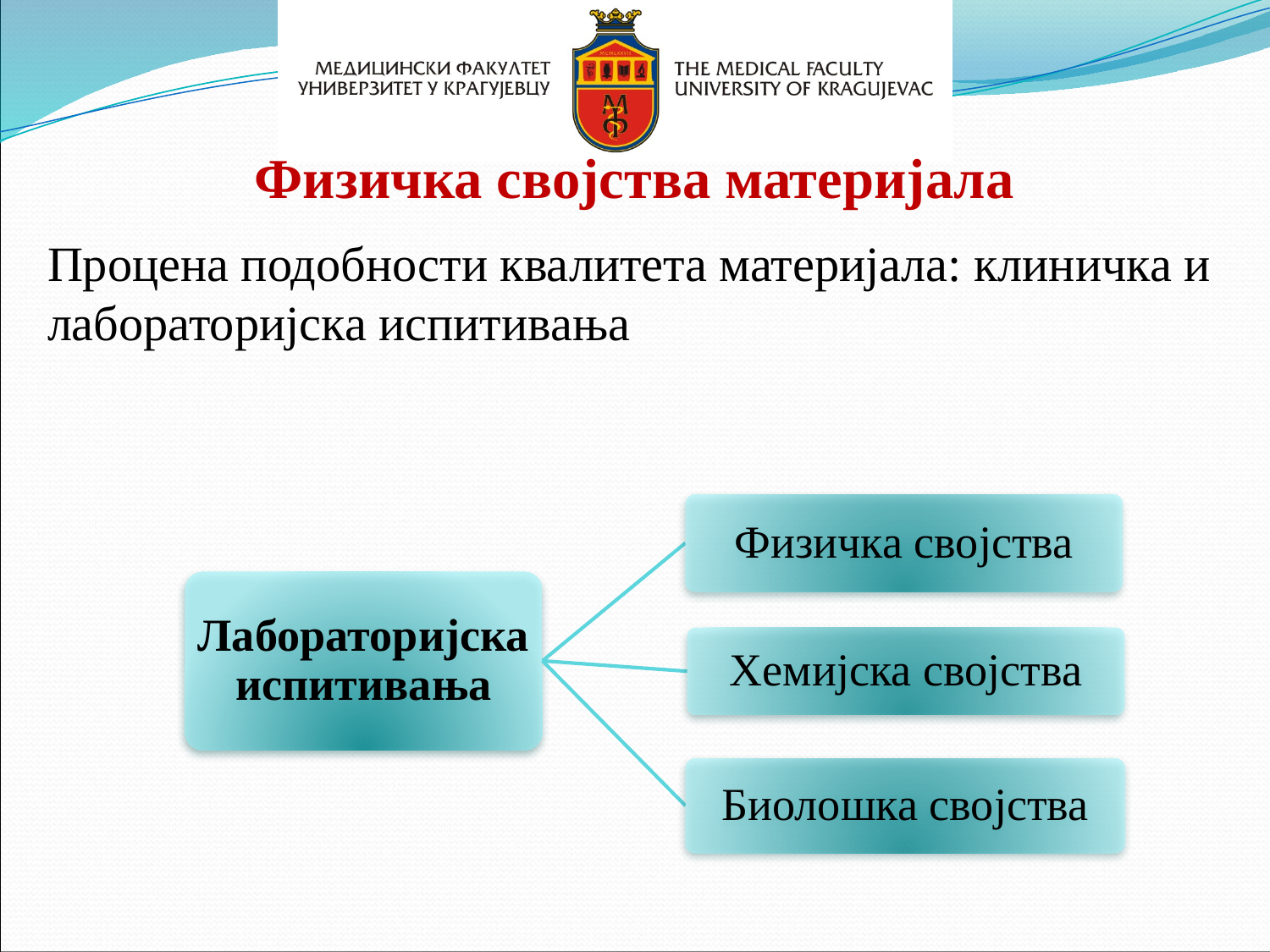

Физичка својства материјала
Процена подобности квалитета материјала: клиничка и лабораторијска испитивања
Лабораторијска испитивања

Физичка својства

Хемијска својства

Биолошка својства